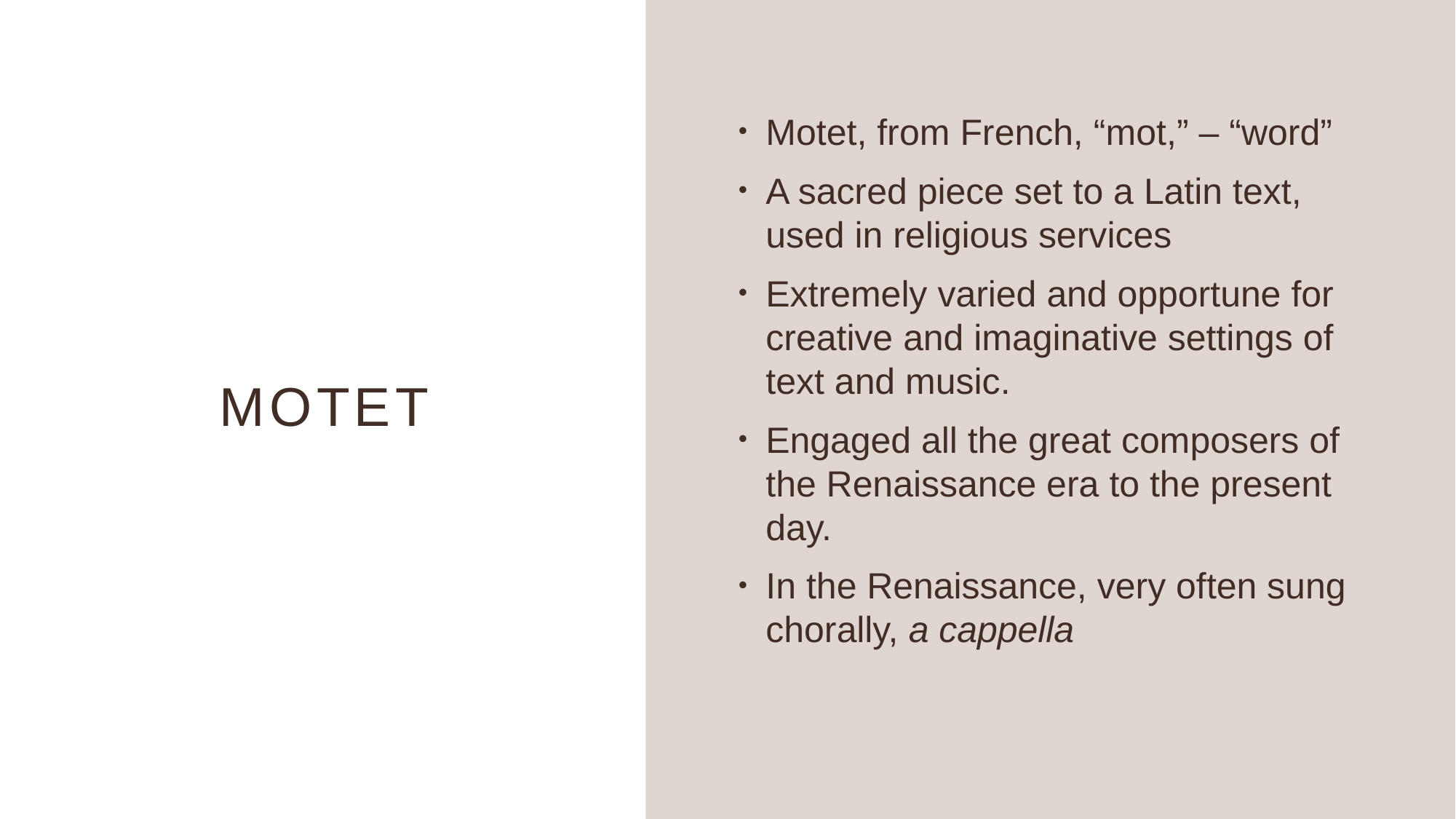

# Motet
Motet, from French, “mot,” – “word”
A sacred piece set to a Latin text, used in religious services
Extremely varied and opportune for creative and imaginative settings of text and music.
Engaged all the great composers of the Renaissance era to the present day.
In the Renaissance, very often sung chorally, a cappella